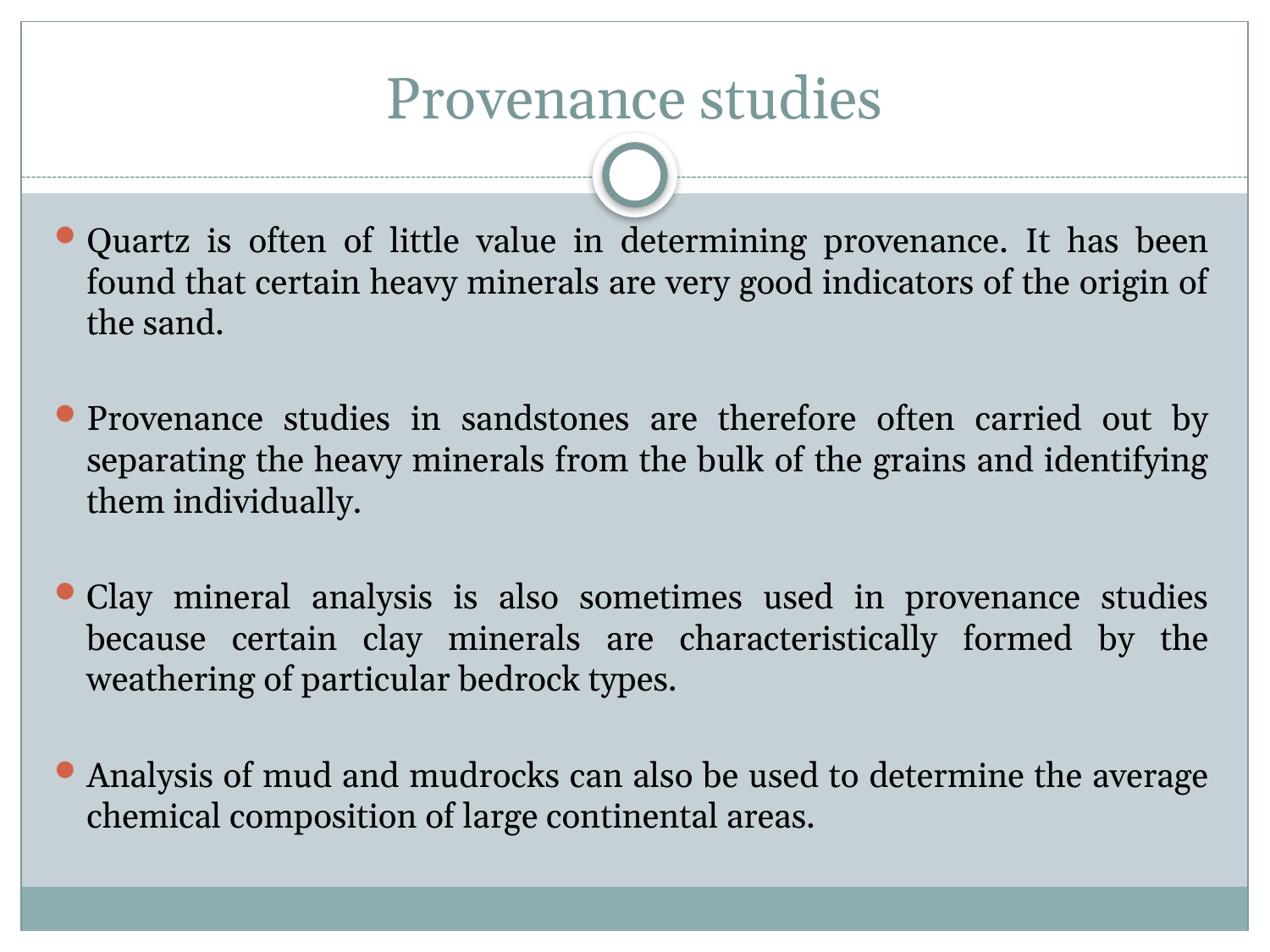

# Provenance studies
Quartz is often of little value in determining provenance. It has been found that certain heavy minerals are very good indicators of the origin of the sand.

Provenance studies in sandstones are therefore often carried out by separating the heavy minerals from the bulk of the grains and identifying them individually.

Clay mineral analysis is also sometimes used in provenance studies because certain clay minerals are characteristically formed by the weathering of particular bedrock types.

Analysis of mud and mudrocks can also be used to determine the average chemical composition of large continental areas.